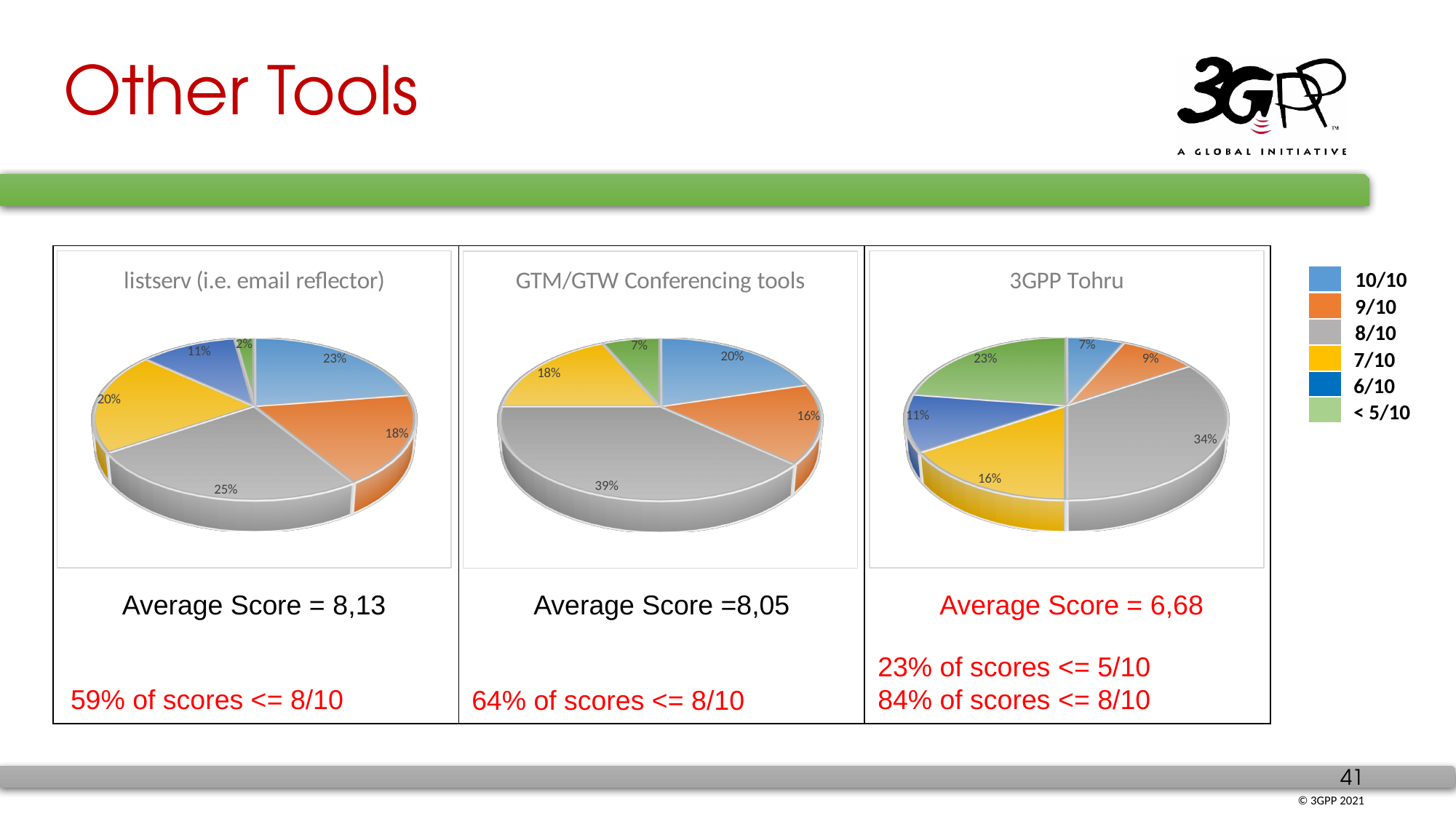

# Other Tools
|  |  |  |
| --- | --- | --- |

[unsupported chart]

[unsupported chart]

[unsupported chart]

10/10

9/10

8/10

7/10

6/10

< 5/10
Average Score = 8,13
Average Score =8,05
Average Score = 6,68
23% of scores <= 5/10
84% of scores <= 8/10

59% of scores <= 8/10

64% of scores <= 8/10